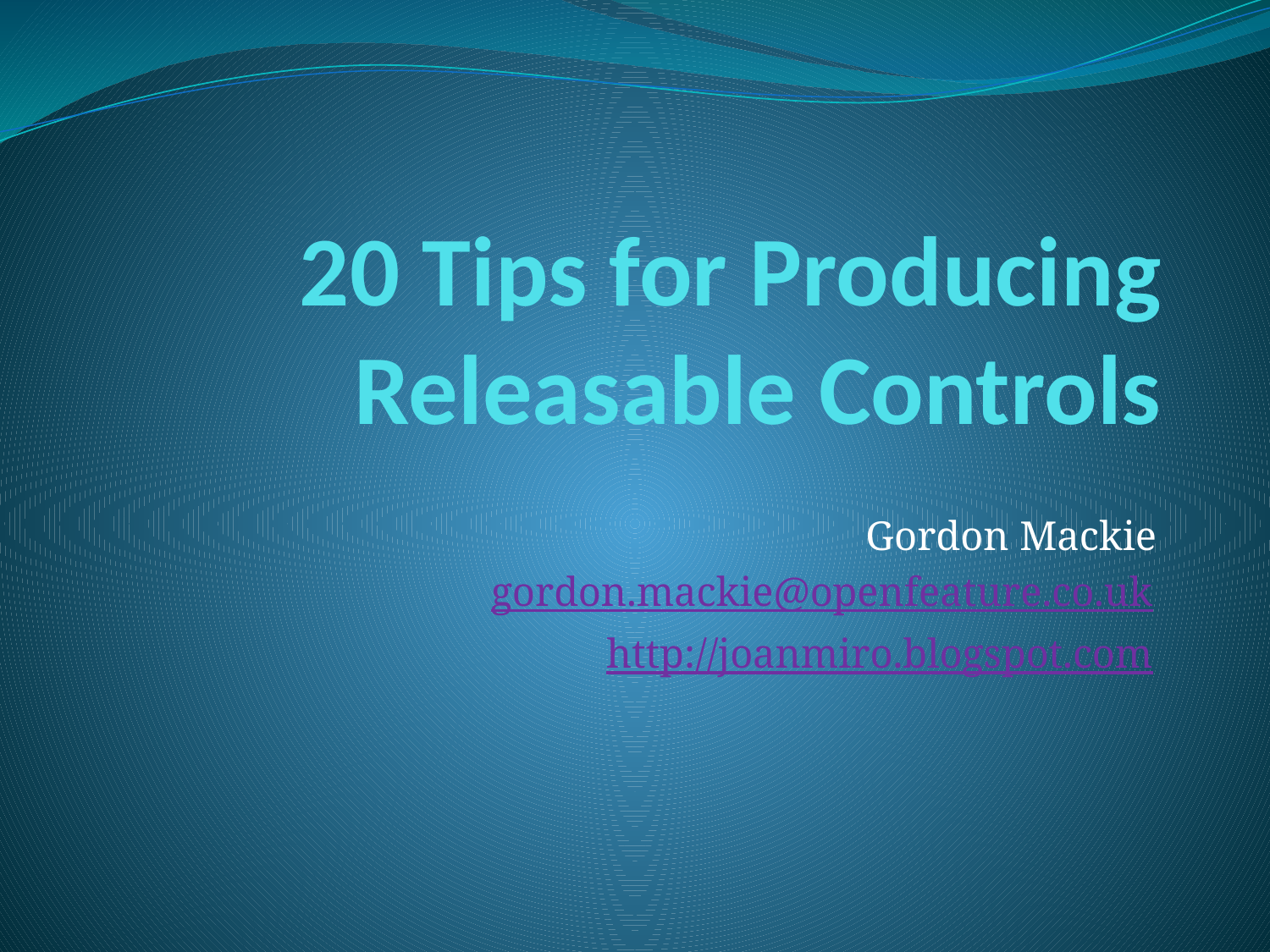

# 20 Tips for Producing Releasable Controls

Gordon Mackie
gordon.mackie@openfeature.co.uk
http://joanmiro.blogspot.com